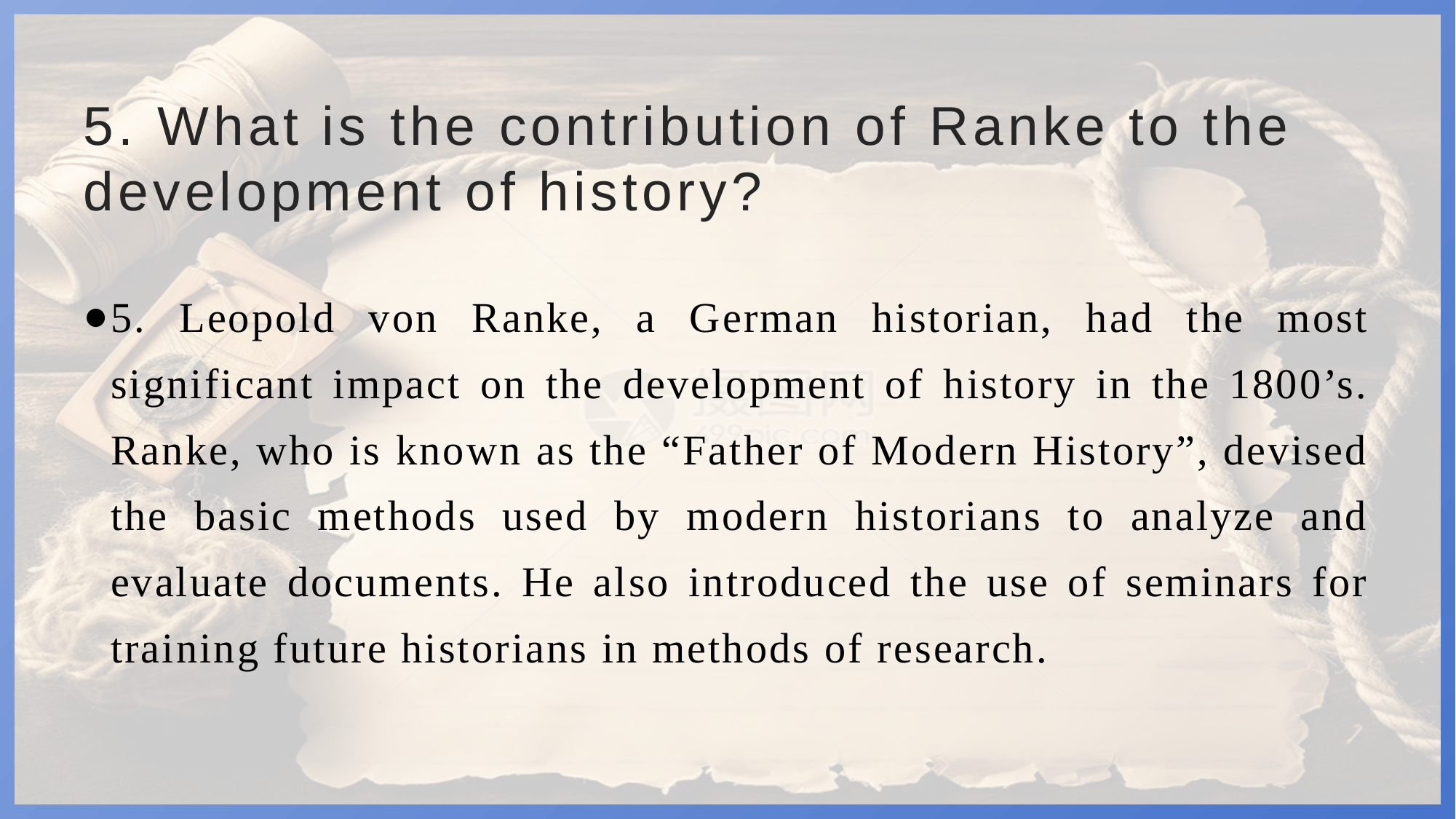

# 5. What is the contribution of Ranke to the development of history?
5. Leopold von Ranke, a German historian, had the most significant impact on the development of history in the 1800’s. Ranke, who is known as the “Father of Modern History”, devised the basic methods used by modern historians to analyze and evaluate documents. He also introduced the use of seminars for training future historians in methods of research.